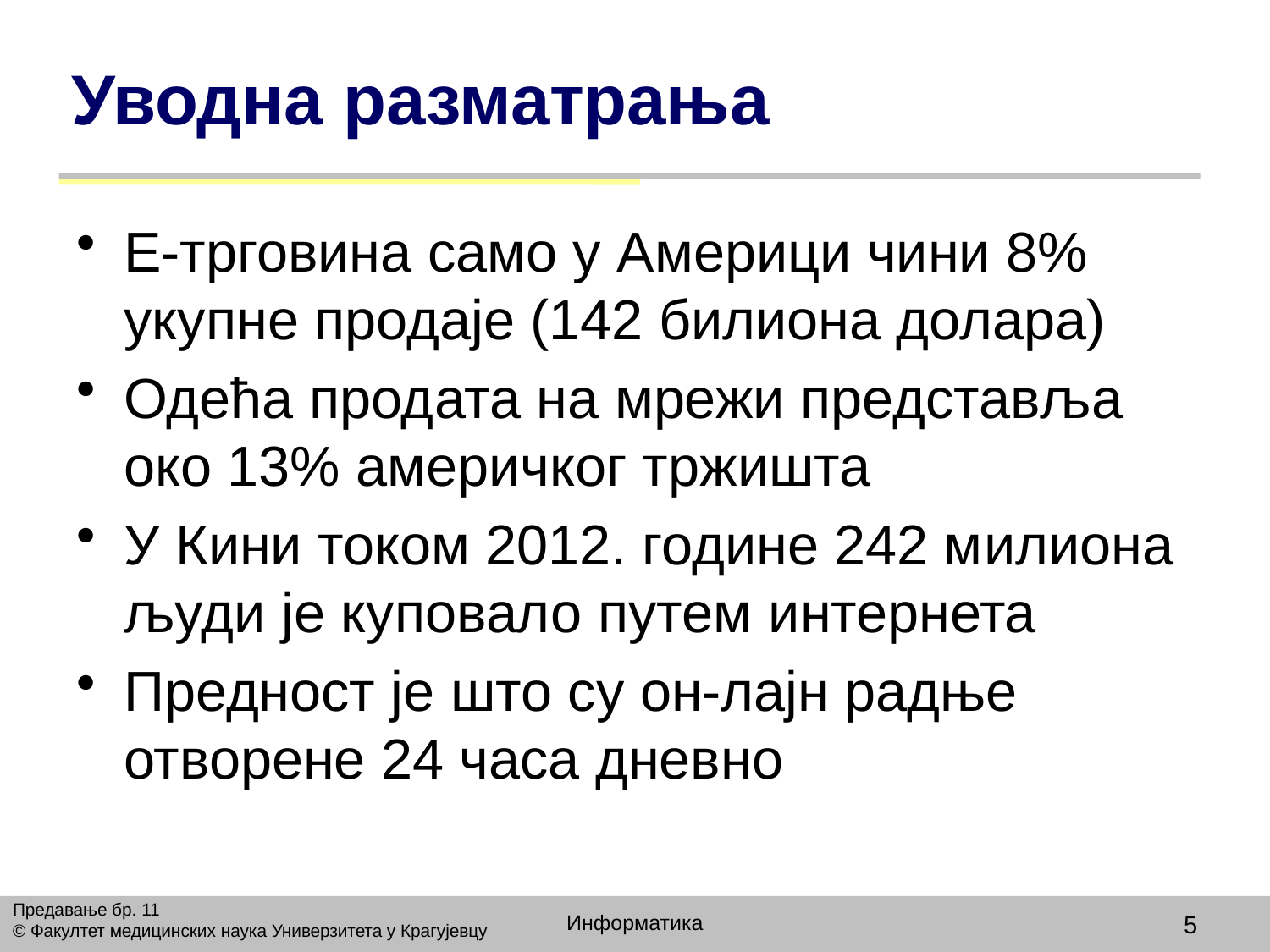

# Уводна разматрања
Е-трговина само у Америци чини 8% укупне продаје (142 билиона долара)
Одећа продата на мрежи представља око 13% америчког тржишта
У Кини током 2012. године 242 милиона људи је куповало путем интернета
Предност је што су он-лајн радње отворене 24 часа дневно
Предавање бр. 11
© Факултет медицинских наука Универзитета у Крагујевцу
Информатика
5